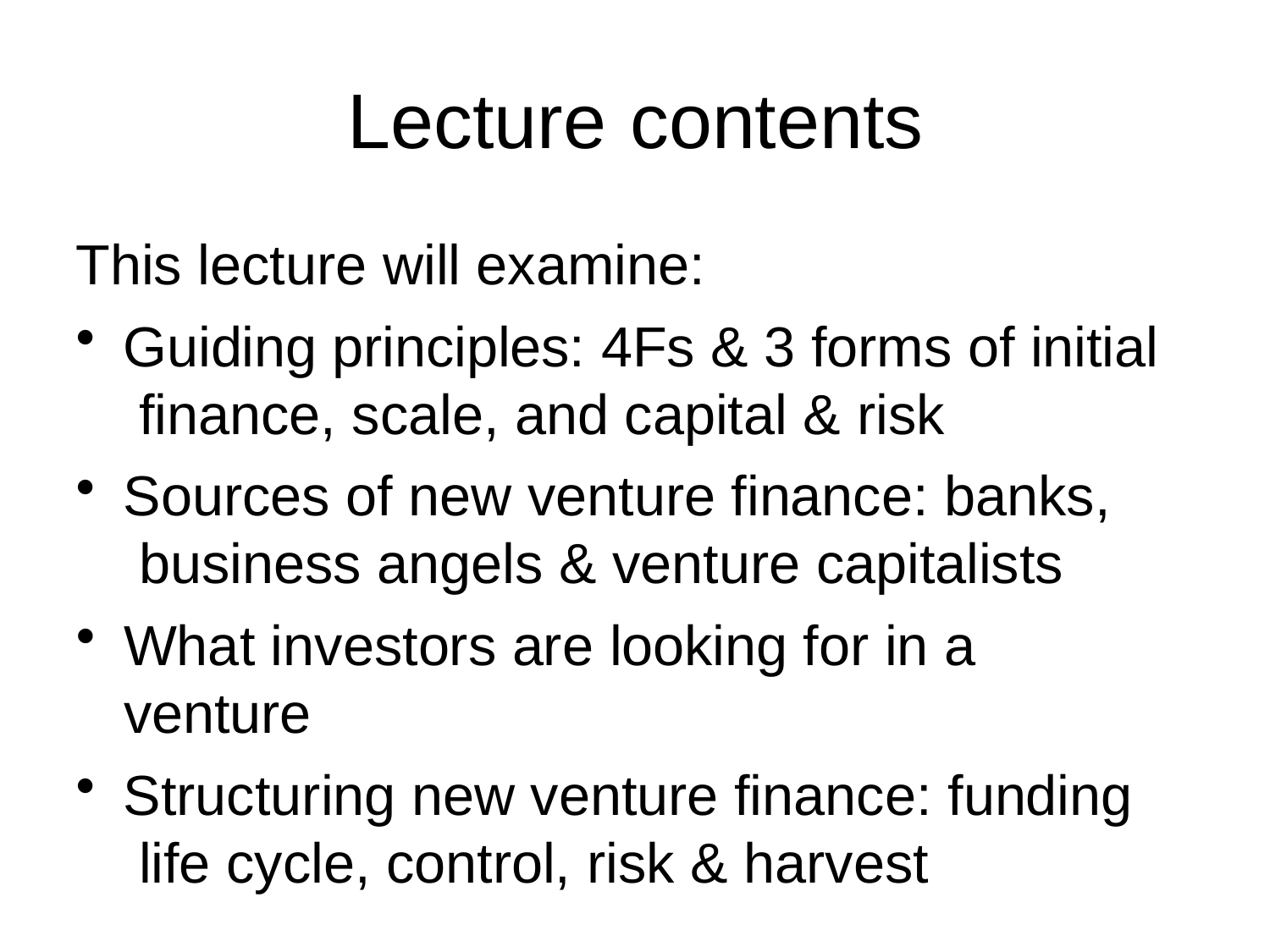

# Lecture	contents
This lecture will examine:
Guiding principles: 4Fs & 3 forms of initial  finance, scale, and capital & risk
Sources of new venture finance: banks,  business angels & venture capitalists
What investors are looking for in a venture
Structuring new venture finance: funding  life cycle, control, risk & harvest